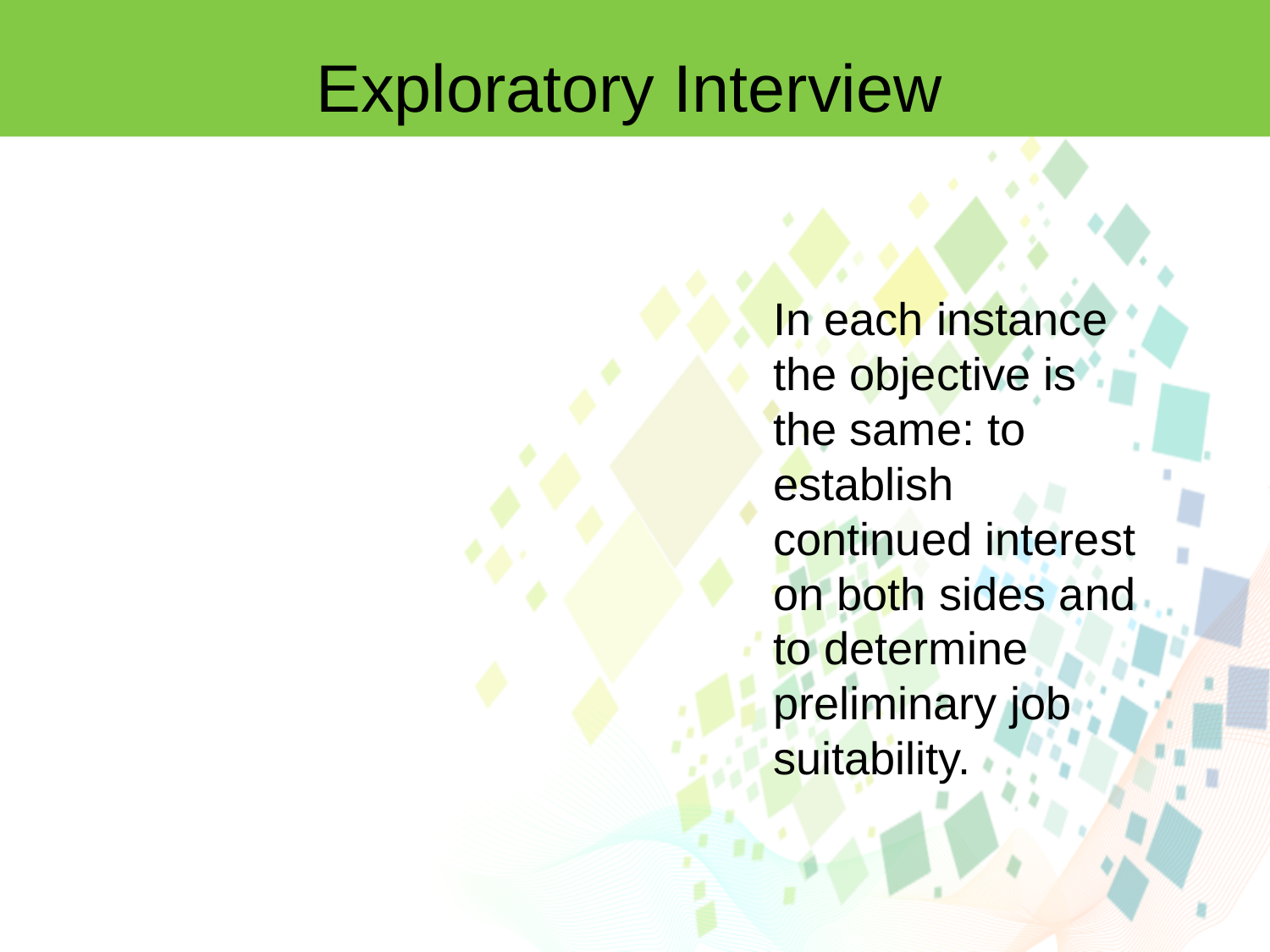

Exploratory Interview
In each instance the objective is the same: to establish continued interest on both sides and to determine preliminary job
suitability.